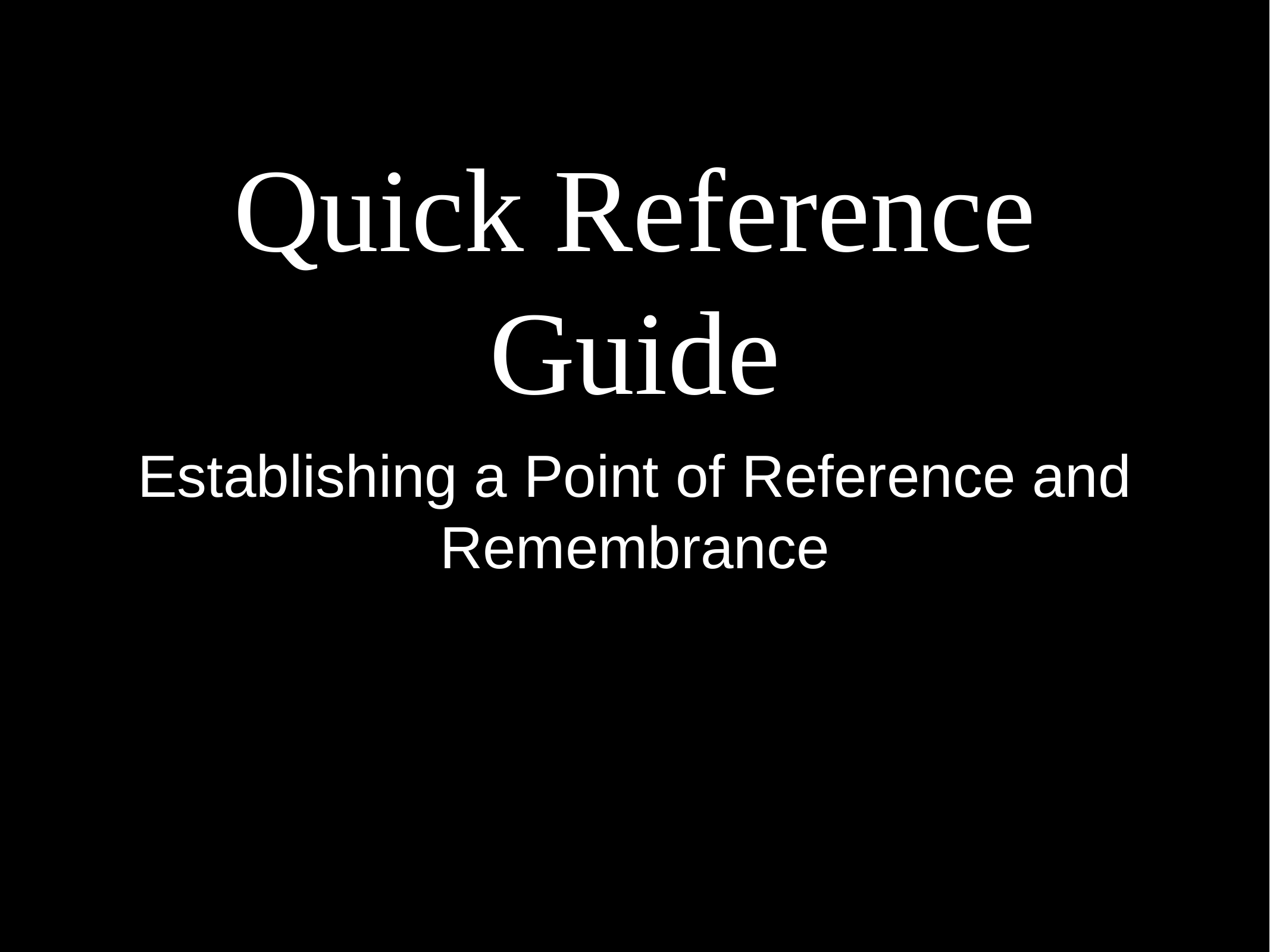

# Quick Reference Guide
Establishing a Point of Reference and Remembrance